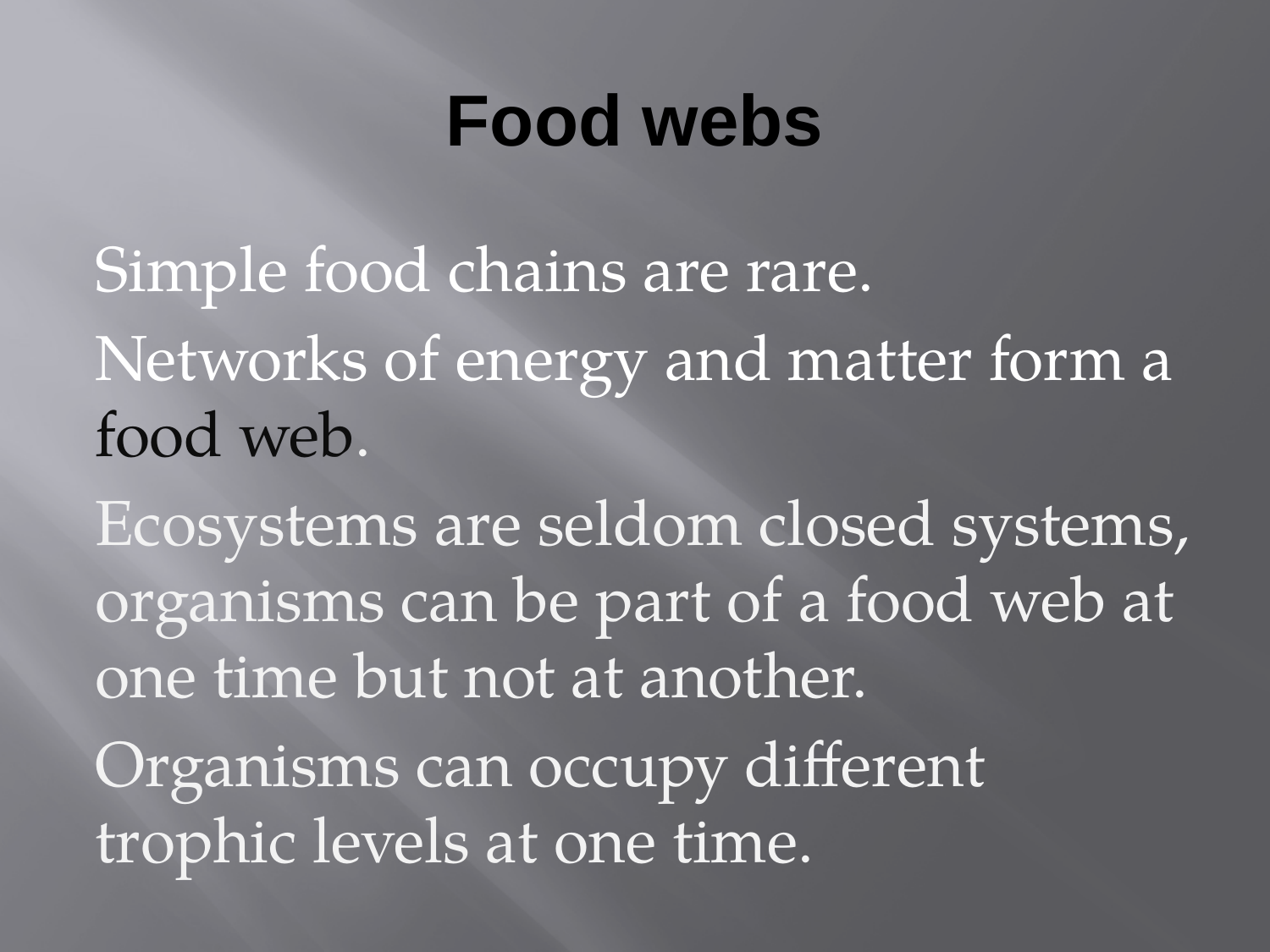

# Food webs
Simple food chains are rare.
Networks of energy and matter form a food web.
Ecosystems are seldom closed systems, organisms can be part of a food web at one time but not at another.
Organisms can occupy different trophic levels at one time.